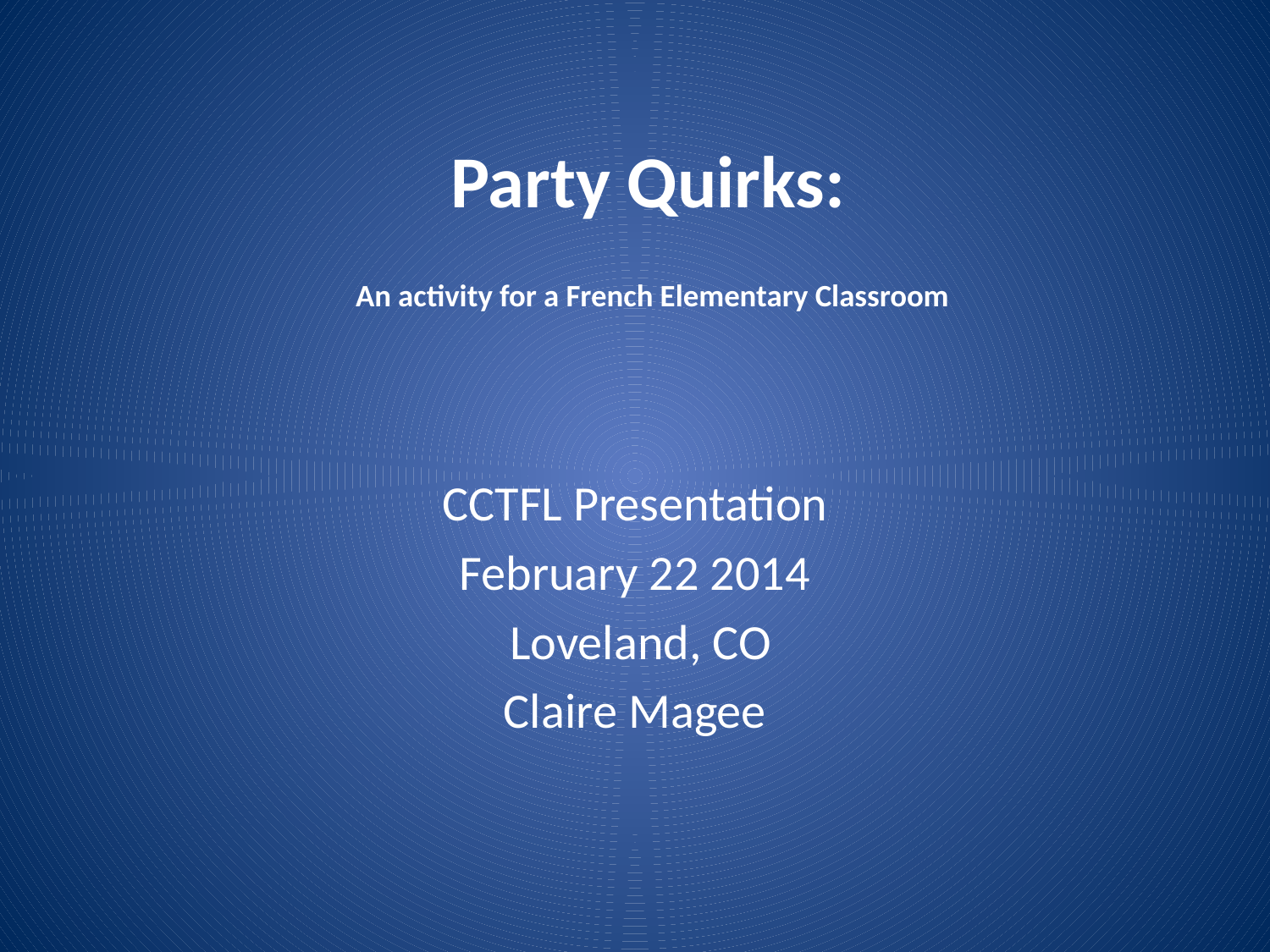

# Party Quirks: An activity for a French Elementary Classroom
CCTFL Presentation
February 22 2014
 Loveland, CO
Claire Magee